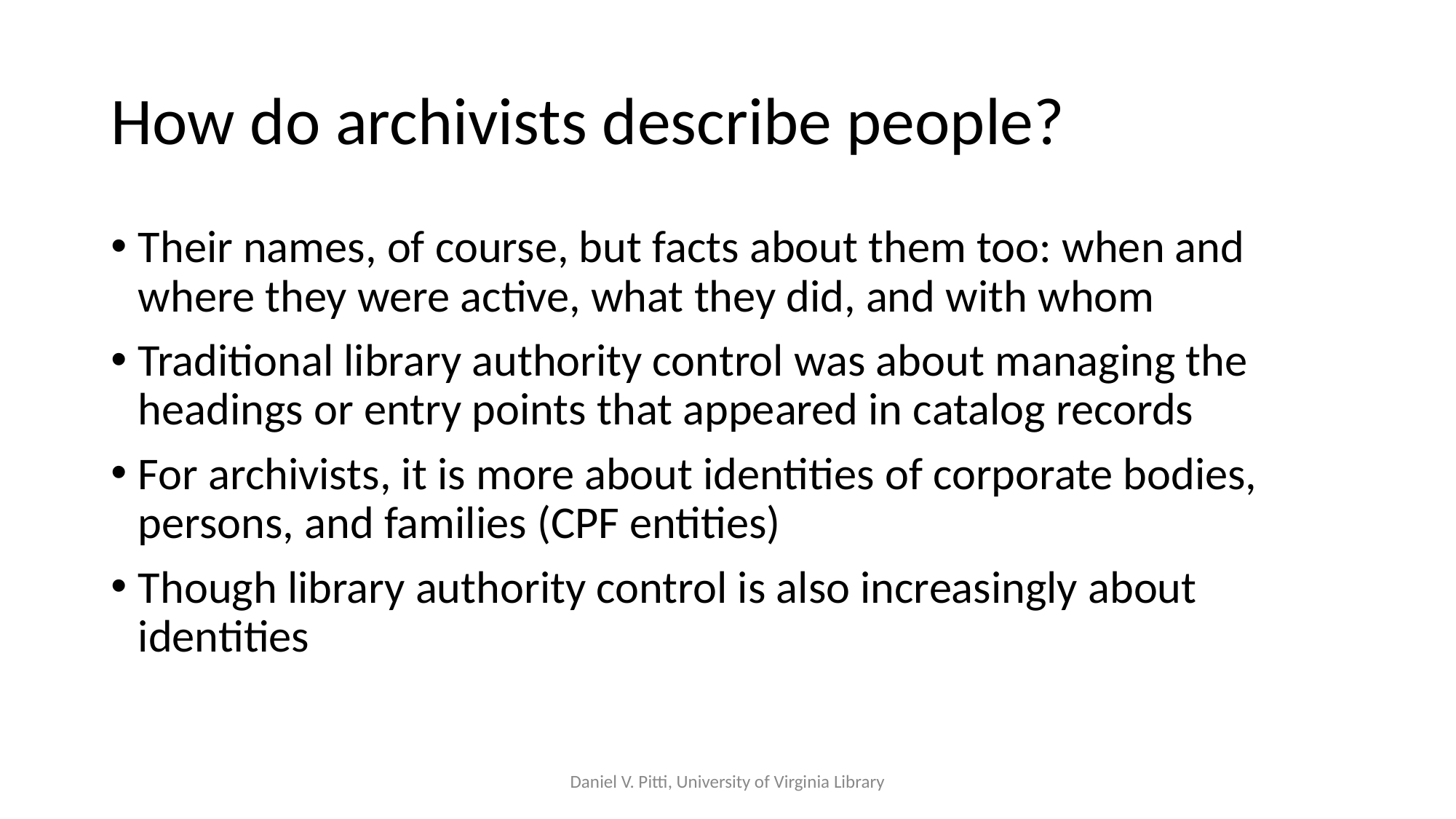

# How do archivists describe people?
Their names, of course, but facts about them too: when and where they were active, what they did, and with whom
Traditional library authority control was about managing the headings or entry points that appeared in catalog records
For archivists, it is more about identities of corporate bodies, persons, and families (CPF entities)
Though library authority control is also increasingly about identities
Daniel V. Pitti, University of Virginia Library